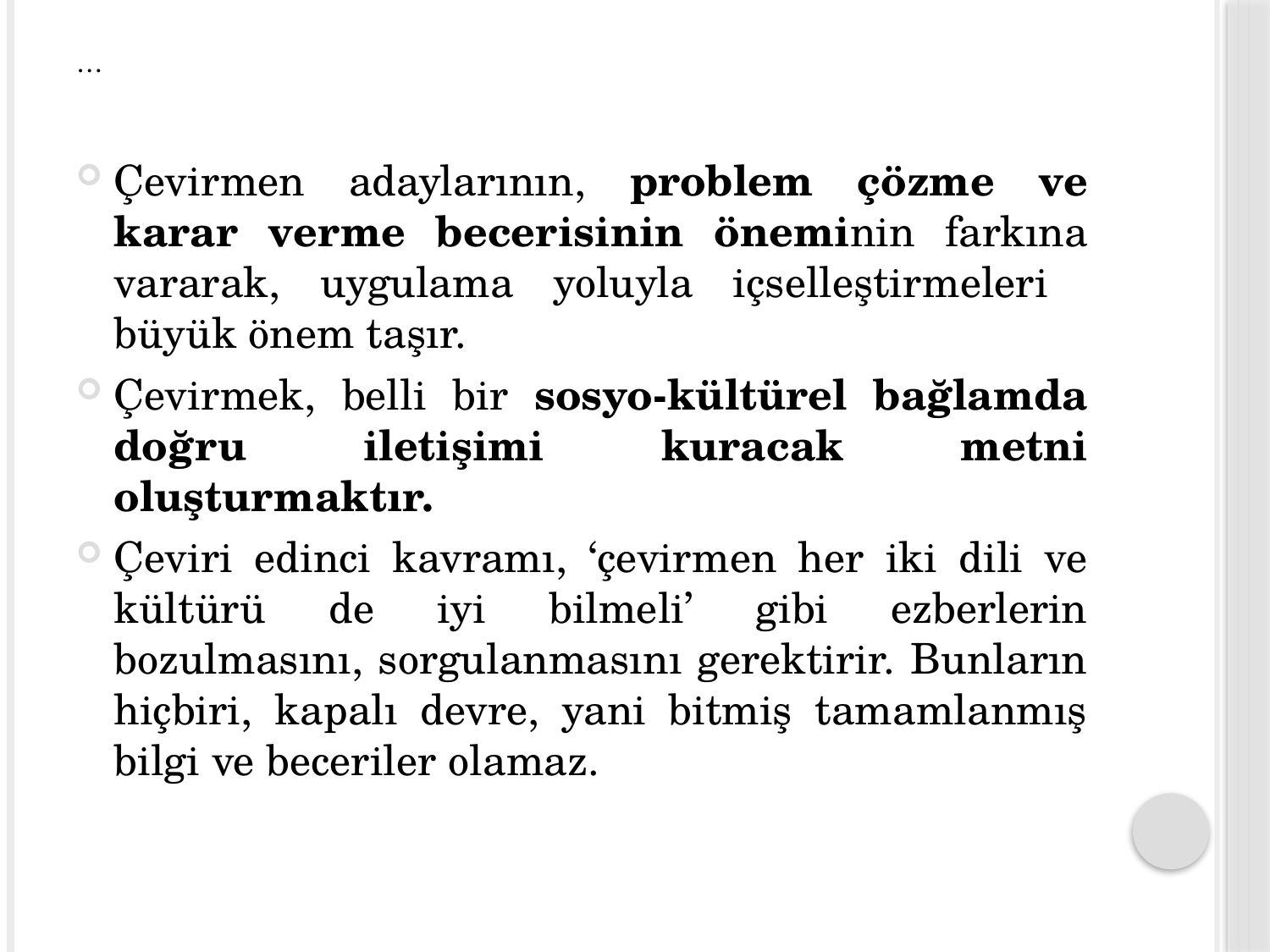

# …

Çevirmen adaylarının, problem çözme ve karar verme becerisinin öneminin farkına vararak, uygulama yoluyla içselleştirmeleri  büyük önem taşır.
Çevirmek, belli bir sosyo-kültürel bağlamda doğru iletişimi kuracak metni oluşturmaktır.
Çeviri edinci kavramı, ‘çevirmen her iki dili ve kültürü de iyi bilmeli’ gibi ezberlerin bozulmasını, sorgulanmasını gerektirir. Bunların hiçbiri, kapalı devre, yani bitmiş tamamlanmış bilgi ve beceriler olamaz.